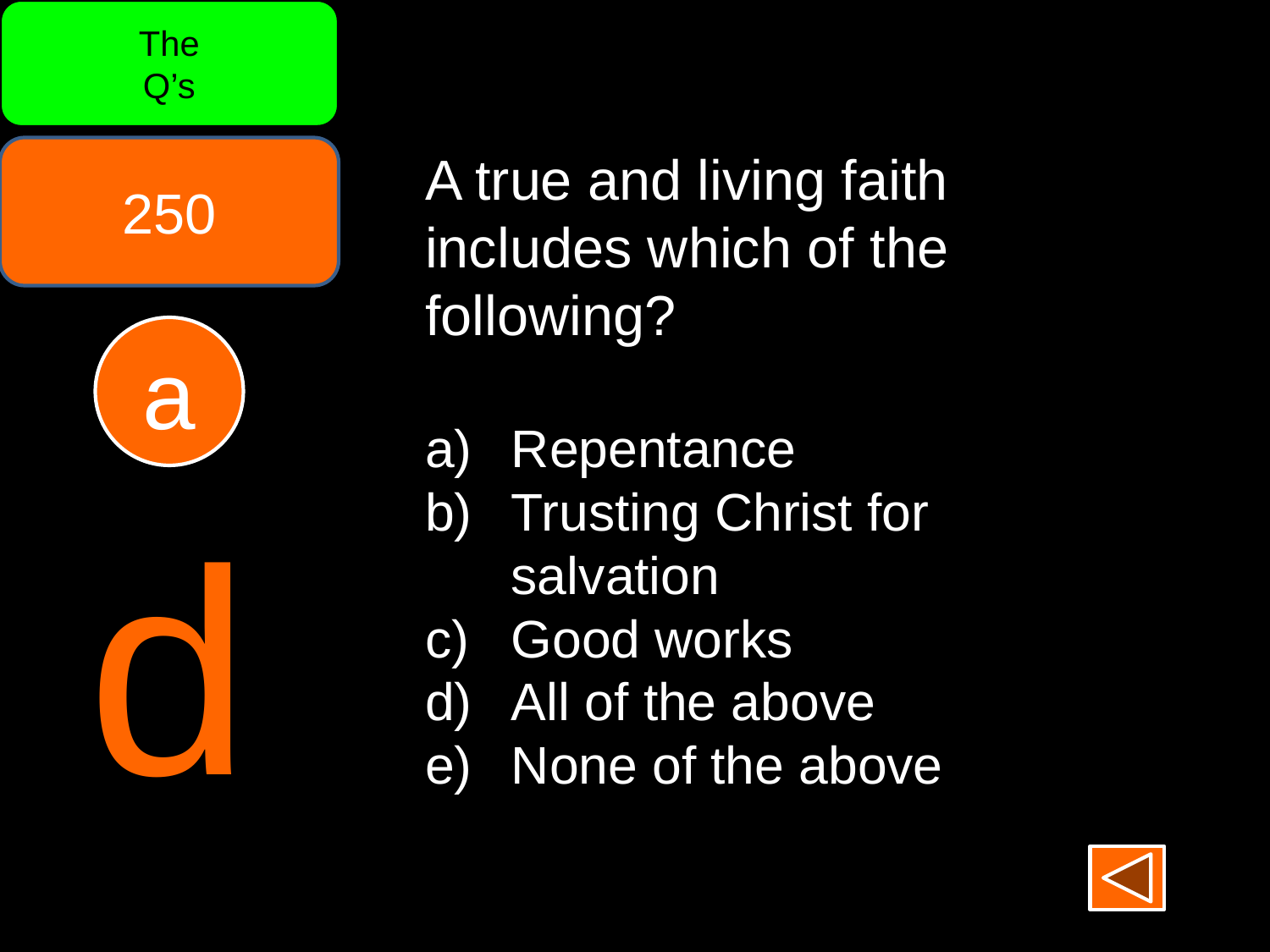

The
Q’s
250
A true and living faith
includes which of the
following?

 Repentance
 Trusting Christ for
 salvation
 Good works
 All of the above
 None of the above
a
d